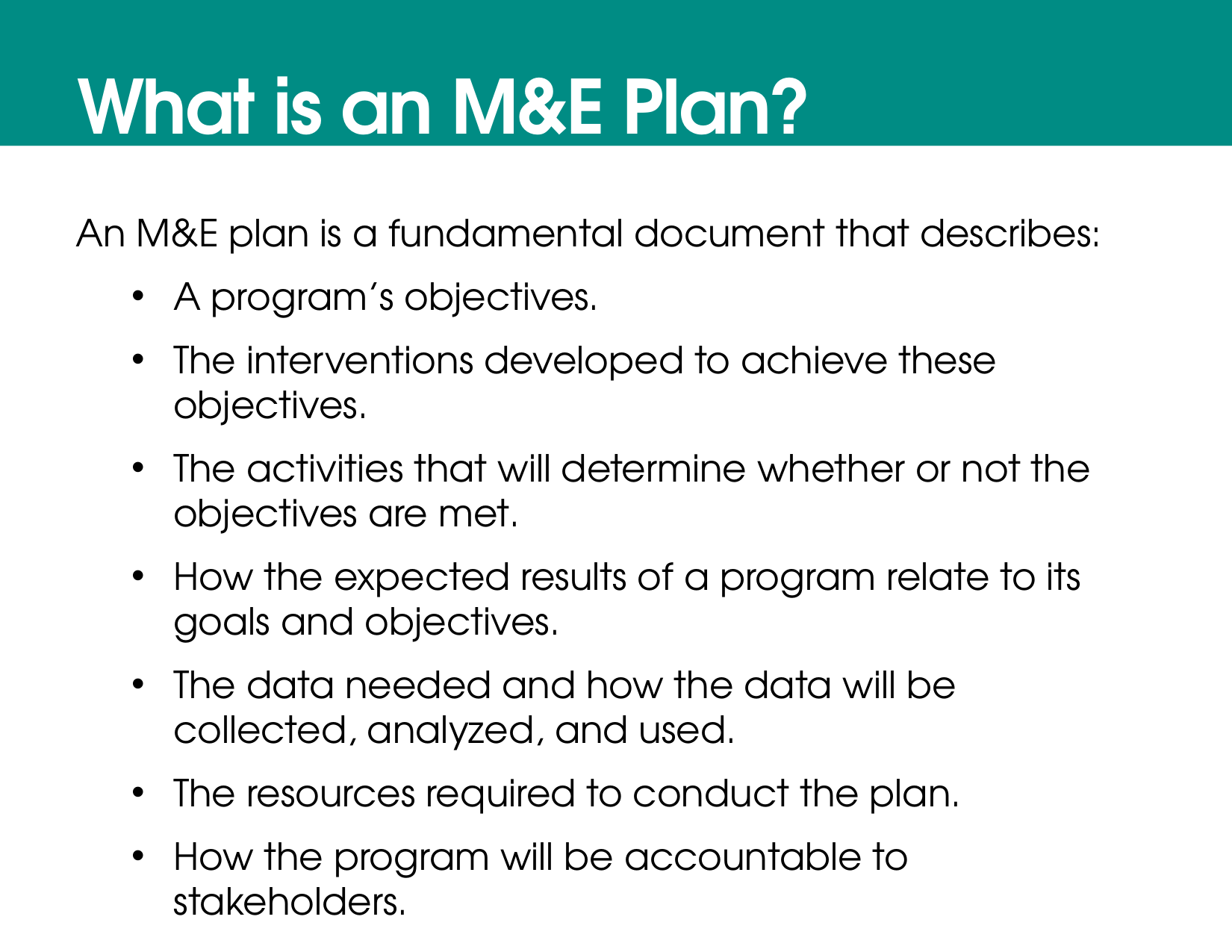

What is an M&E Plan?
An M&E plan is a fundamental document that describes:
A program’s objectives.
The interventions developed to achieve these objectives.
The activities that will determine whether or not the objectives are met.
How the expected results of a program relate to its goals and objectives.
The data needed and how the data will be collected, analyzed, and used.
The resources required to conduct the plan.
How the program will be accountable to stakeholders.